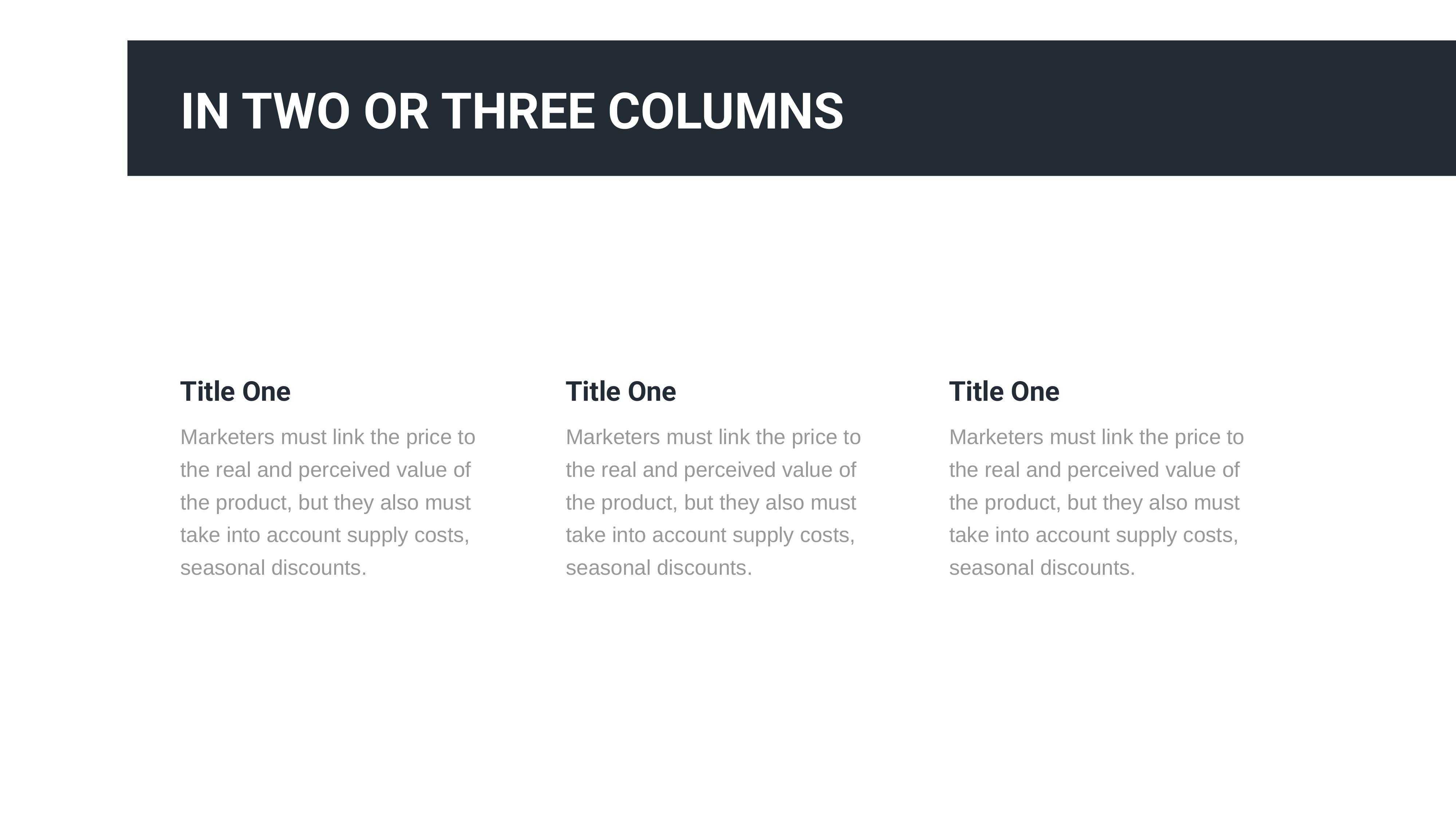

IN TWO OR THREE COLUMNS
Title One
Title One
Title One
Marketers must link the price to the real and perceived value of the product, but they also must take into account supply costs, seasonal discounts.
Marketers must link the price to the real and perceived value of the product, but they also must take into account supply costs, seasonal discounts.
Marketers must link the price to the real and perceived value of the product, but they also must take into account supply costs, seasonal discounts.